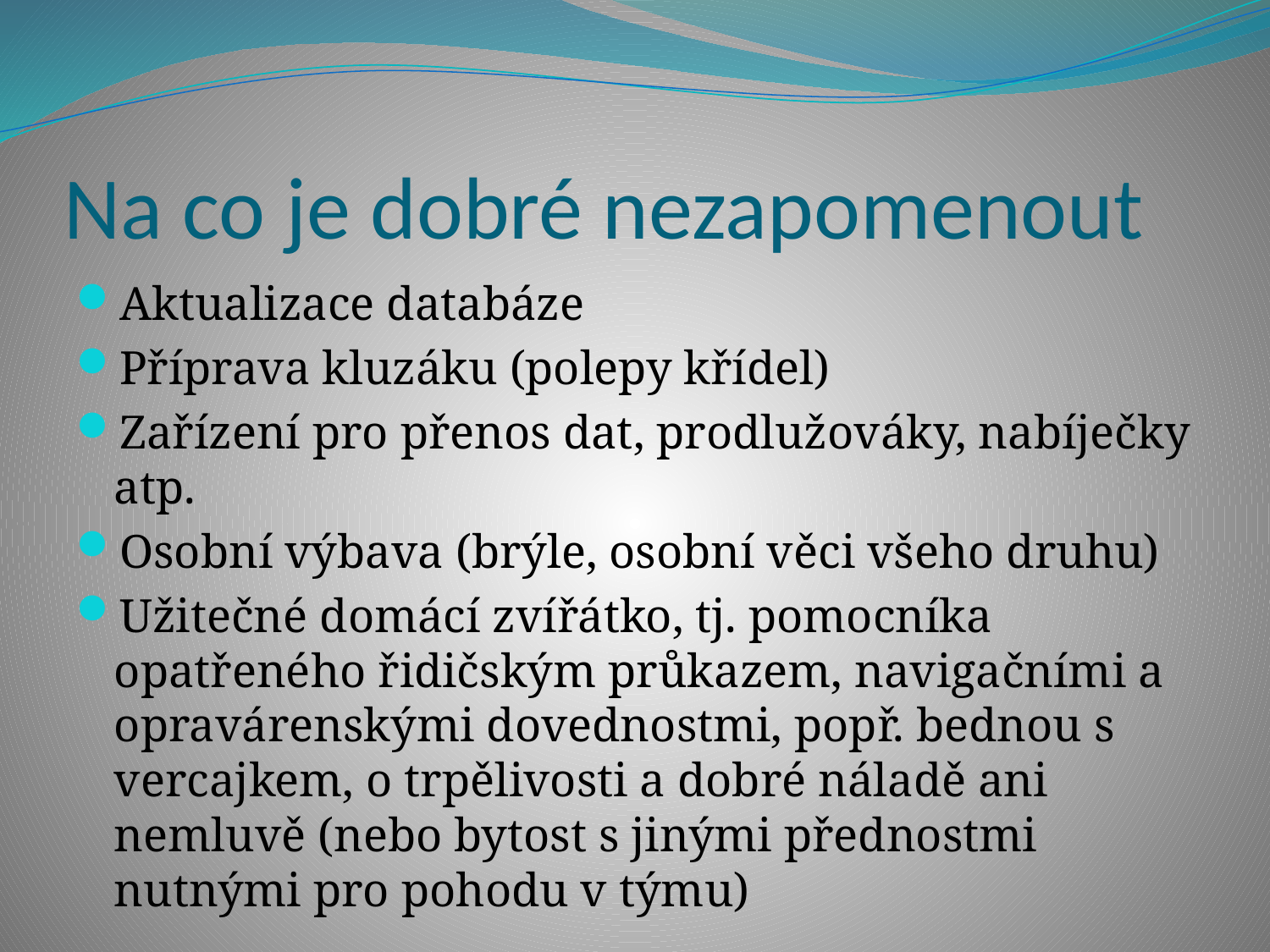

# Na co je dobré nezapomenout
Aktualizace databáze
Příprava kluzáku (polepy křídel)
Zařízení pro přenos dat, prodlužováky, nabíječky atp.
Osobní výbava (brýle, osobní věci všeho druhu)
Užitečné domácí zvířátko, tj. pomocníka opatřeného řidičským průkazem, navigačními a opravárenskými dovednostmi, popř. bednou s vercajkem, o trpělivosti a dobré náladě ani nemluvě (nebo bytost s jinými přednostmi nutnými pro pohodu v týmu)